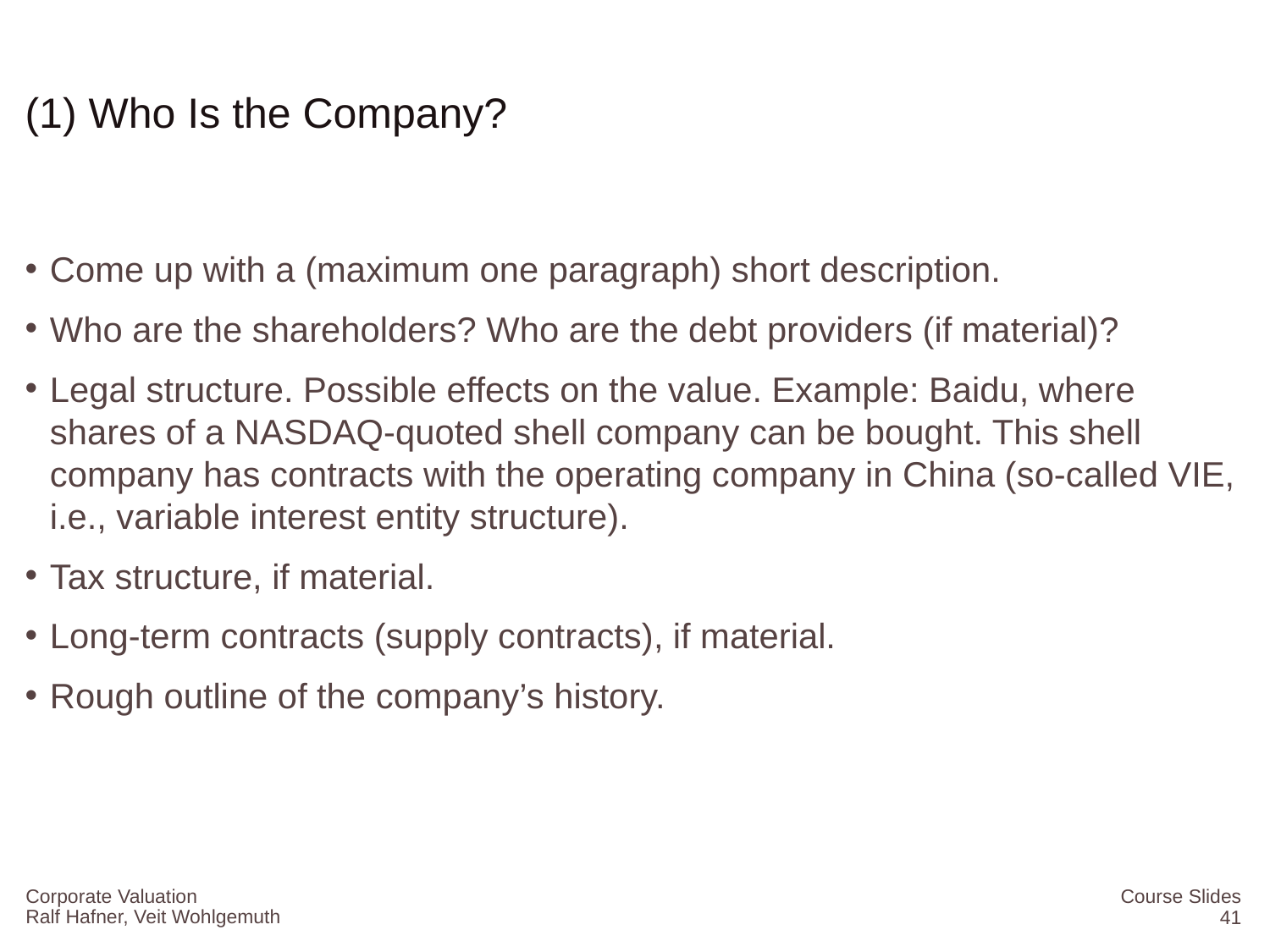

# (1) Who Is the Company?
Come up with a (maximum one paragraph) short description.
Who are the shareholders? Who are the debt providers (if material)?
Legal structure. Possible effects on the value. Example: Baidu, where shares of a NASDAQ-quoted shell company can be bought. This shell company has contracts with the operating company in China (so-called VIE, i.e., variable interest entity structure).
Tax structure, if material.
Long-term contracts (supply contracts), if material.
Rough outline of the company’s history.

Corporate Valuation
Course Slides
41